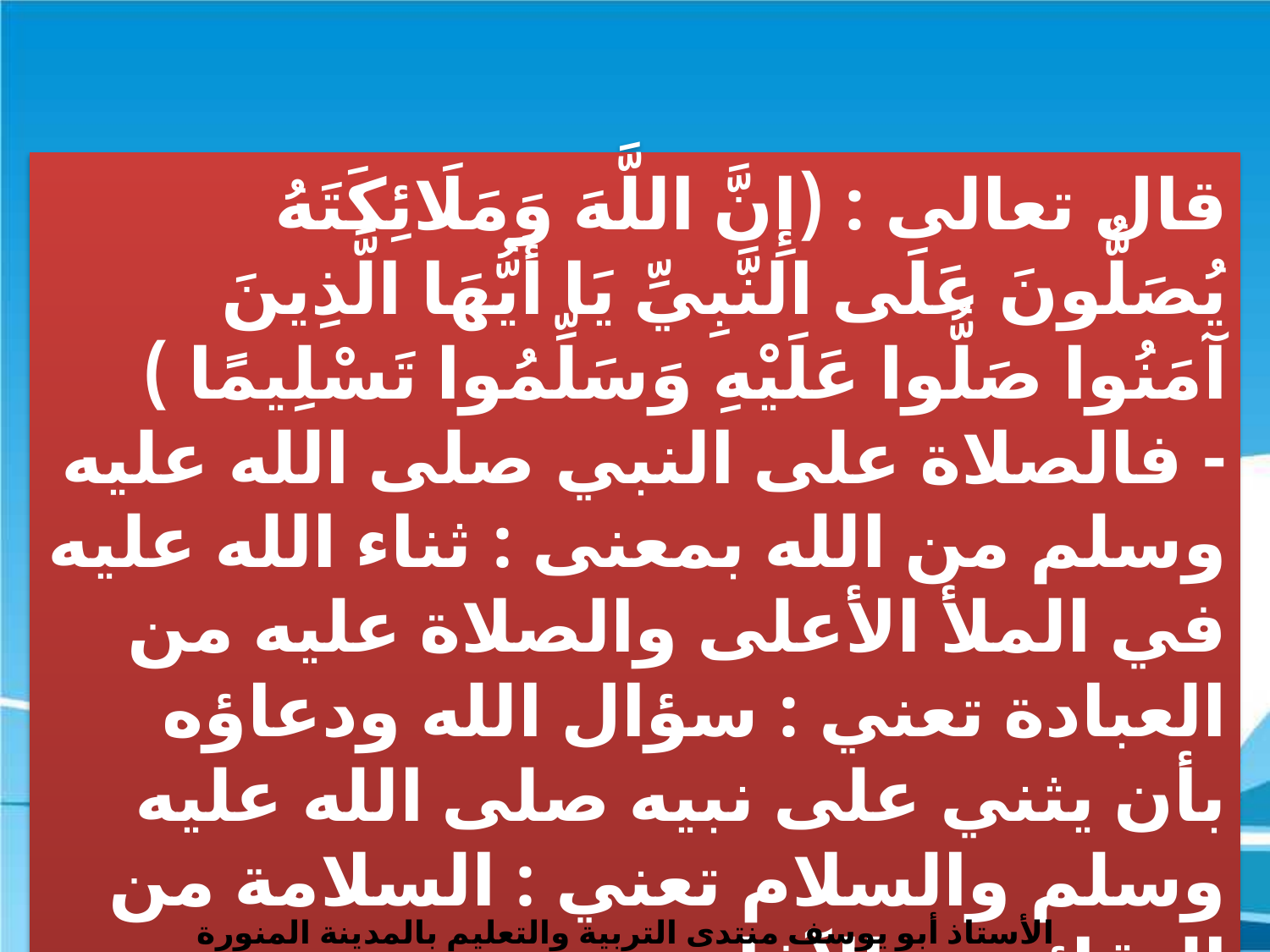

قال تعالى : (إِنَّ اللَّهَ وَمَلَائِكَتَهُ يُصَلُّونَ عَلَى النَّبِيِّ يَا أَيُّهَا الَّذِينَ آمَنُوا صَلُّوا عَلَيْهِ وَسَلِّمُوا تَسْلِيمًا )
- فالصلاة على النبي صلى الله عليه وسلم من الله بمعنى : ثناء الله عليه في الملأ الأعلى والصلاة عليه من العبادة تعني : سؤال الله ودعاؤه بأن يثني على نبيه صلى الله عليه وسلم والسلام تعني : السلامة من النقائض والآفات
الأستاذ أبو يوسف منتدى التربية والتعليم بالمدينة المنورة